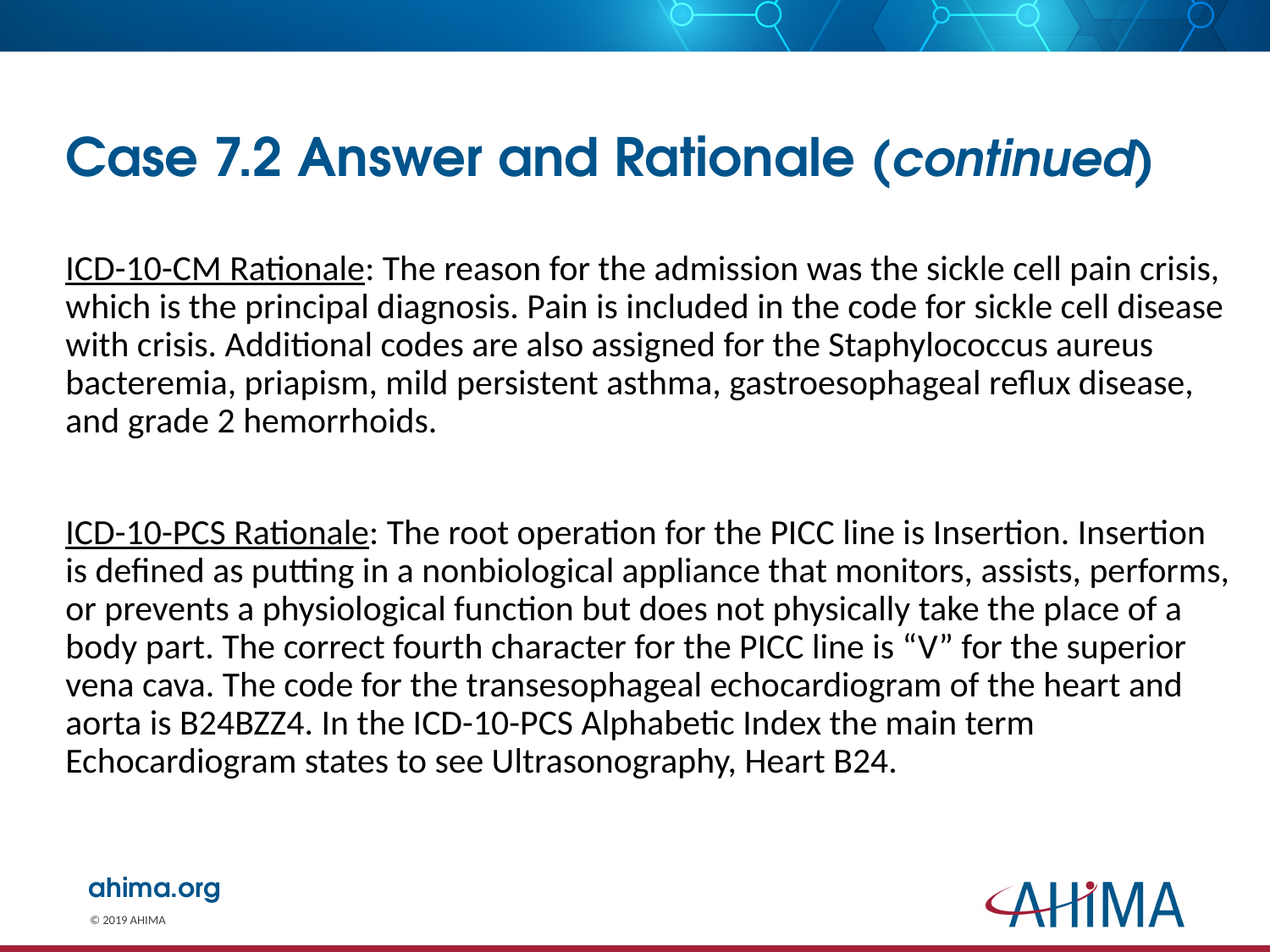

# Case 7.2 Answer and Rationale (continued)
ICD-10-CM Rationale: The reason for the admission was the sickle cell pain crisis, which is the principal diagnosis. Pain is included in the code for sickle cell disease with crisis. Additional codes are also assigned for the Staphylococcus aureus bacteremia, priapism, mild persistent asthma, gastroesophageal reflux disease, and grade 2 hemorrhoids.

ICD-10-PCS Rationale: The root operation for the PICC line is Insertion. Insertion is defined as putting in a nonbiological appliance that monitors, assists, performs, or prevents a physiological function but does not physically take the place of a body part. The correct fourth character for the PICC line is “V” for the superior vena cava. The code for the transesophageal echocardiogram of the heart and aorta is B24BZZ4. In the ICD-10-PCS Alphabetic Index the main term Echocardiogram states to see Ultrasonography, Heart B24.